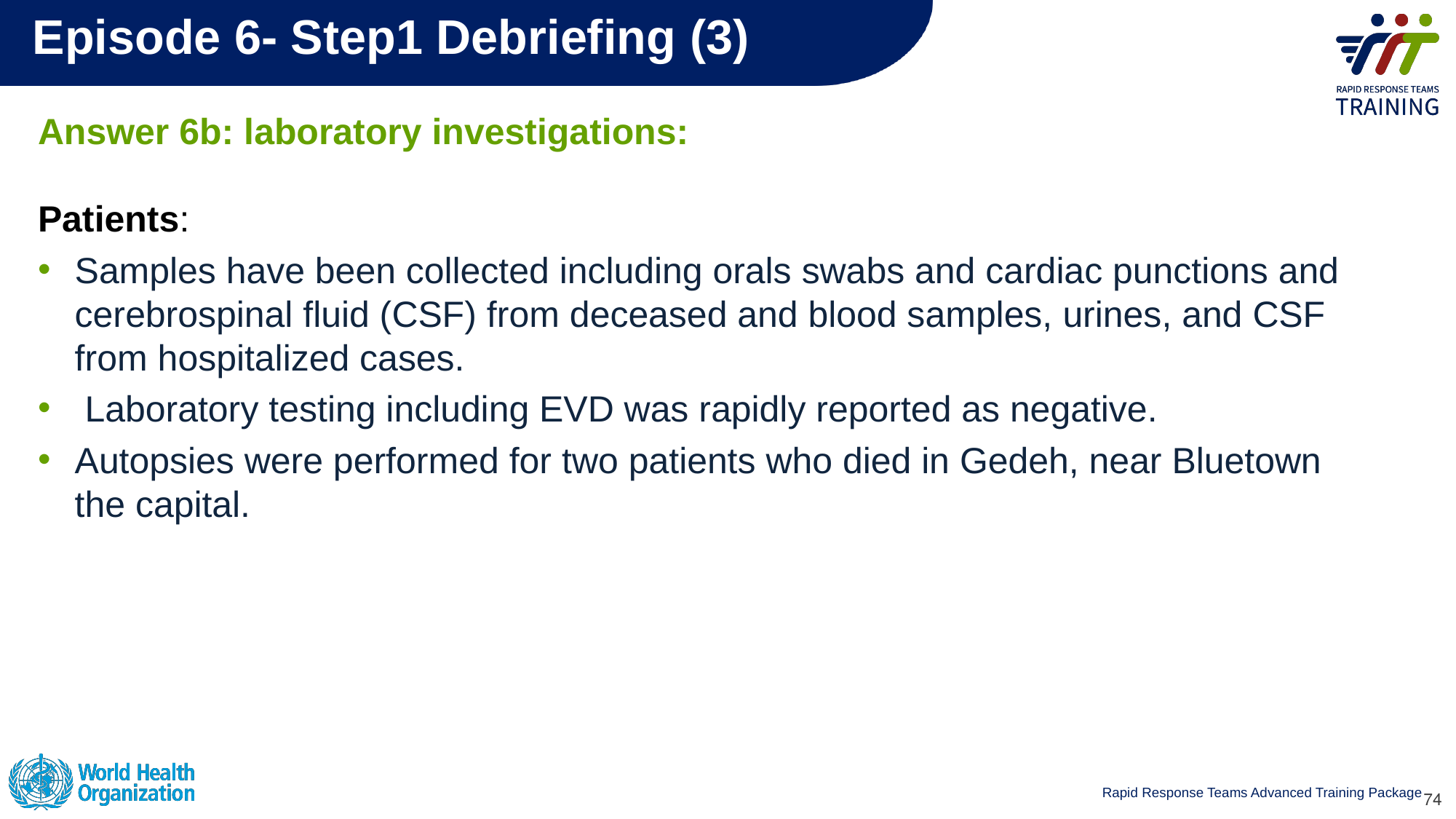

# Episode 6- Step1 Debriefing (3)
Answer 6b: laboratory investigations:

Patients:
Samples have been collected including orals swabs and cardiac punctions and cerebrospinal fluid (CSF) from deceased and blood samples, urines, and CSF from hospitalized cases.
 Laboratory testing including EVD was rapidly reported as negative.
Autopsies were performed for two patients who died in Gedeh, near Bluetown the capital.